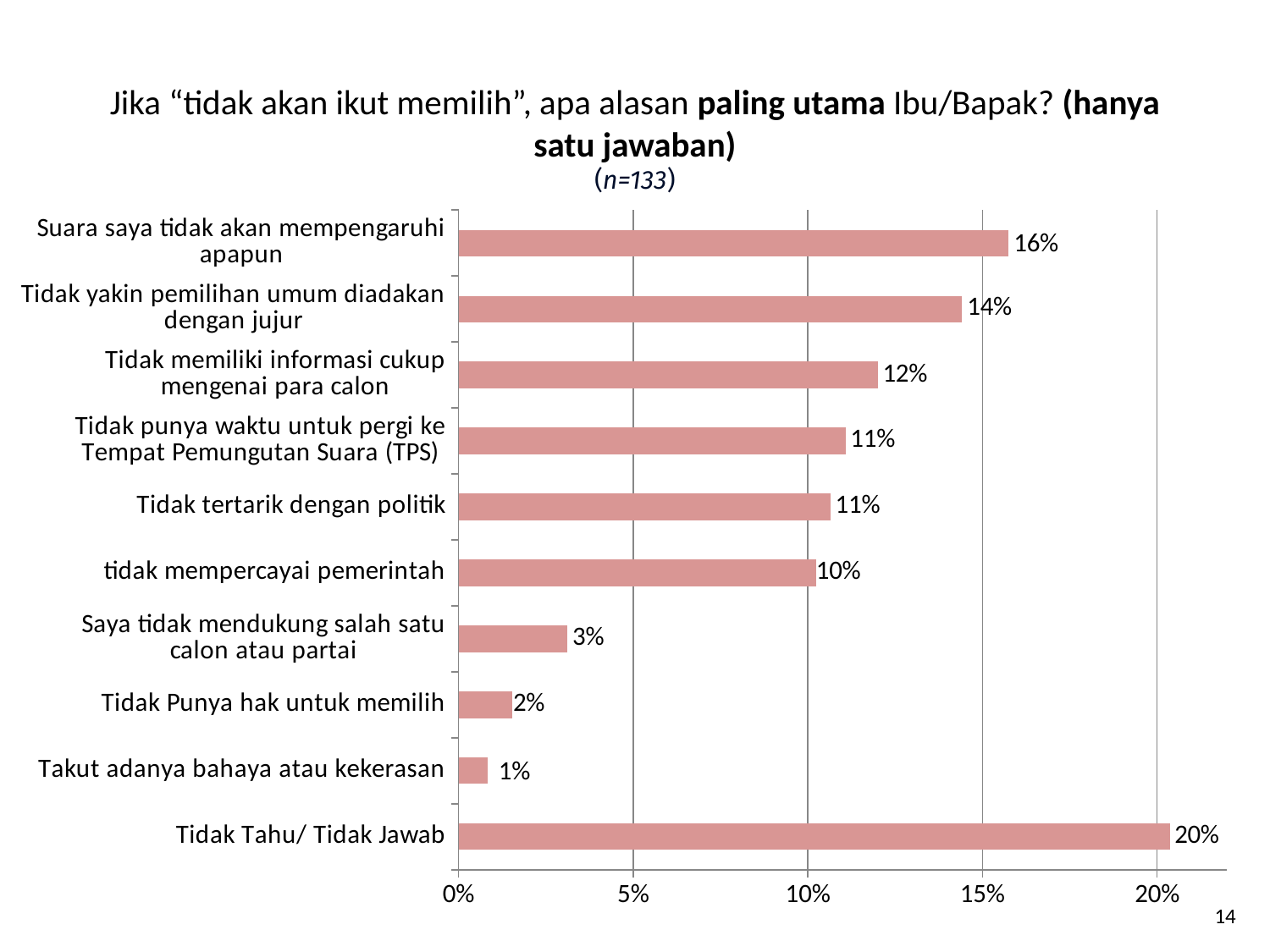

Jika “tidak akan ikut memilih”, apa alasan paling utama Ibu/Bapak? (hanya satu jawaban)
(n=133)

### Chart

| Category | Juni 2013 |
|---|---|
| Tidak Tahu/ Tidak Jawab | 0.2036121648672537 |
| Takut adanya bahaya atau kekerasan | 0.00841859575452742 |
| Tidak Punya hak untuk memilih | 0.0152846095911257 |
| Saya tidak mendukung salah satu calon atau partai | 0.0311547800626557 |
| tidak mempercayai pemerintah | 0.102472766712824 |
| Tidak tertarik dengan politik | 0.106475669857953 |
| Tidak punya waktu untuk pergi ke Tempat Pemungutan Suara (TPS) | 0.110786781643938 |
| Tidak memiliki informasi cukup mengenai para calon | 0.12007516020896 |
| Tidak yakin pemilihan umum diadakan dengan jujur | 0.144184642476247 |
| Suara saya tidak akan mempengaruhi apapun | 0.157534828824515 |
14